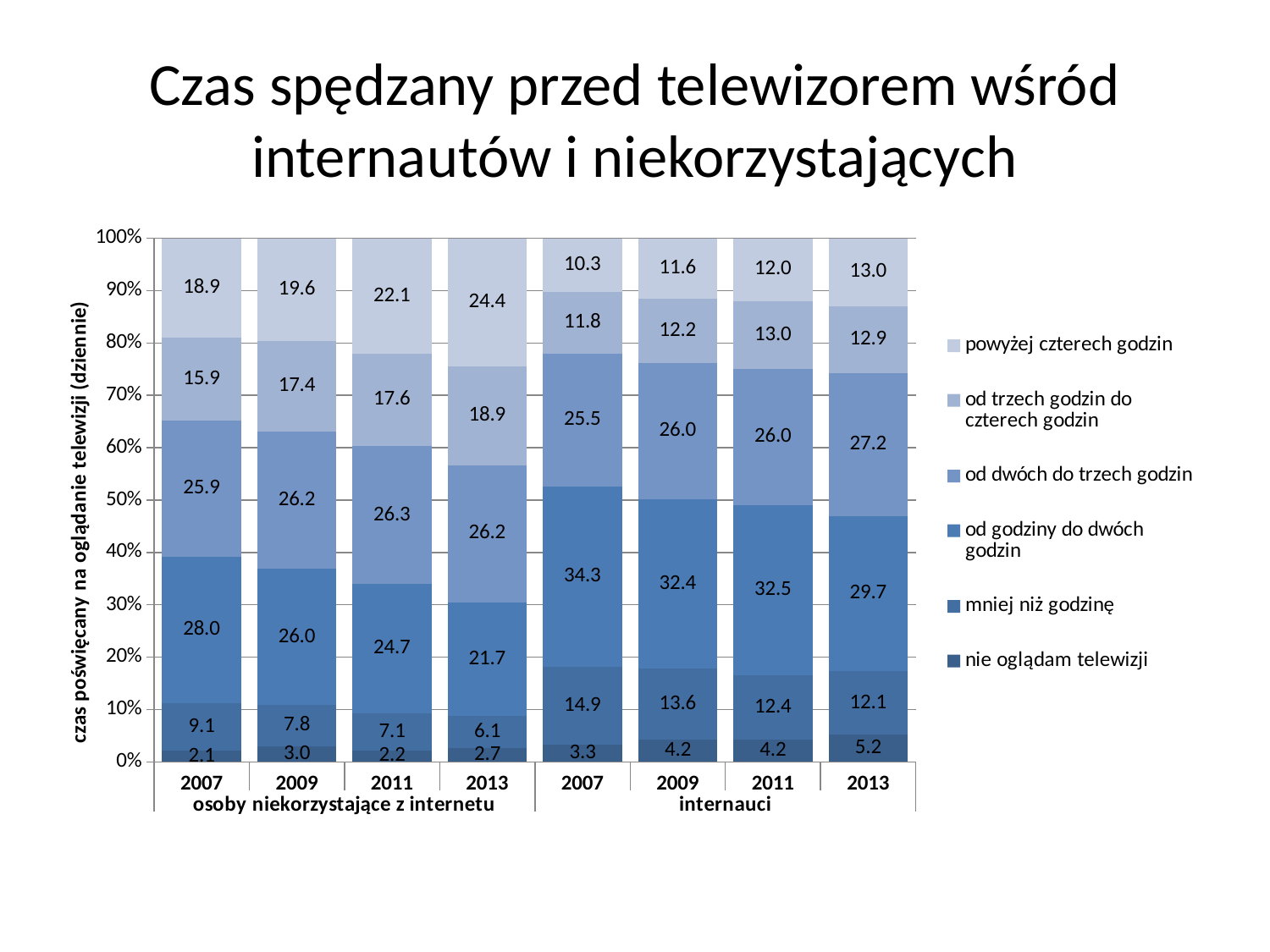

# Czas spędzany przed telewizorem wśród internautów i niekorzystających

### Chart

| Category | nie oglądam telewizji | mniej niż godzinę | od godziny do dwóch godzin | od dwóch do trzech godzin | od trzech godzin do czterech godzin | powyżej czterech godzin |
|---|---|---|---|---|---|---|
| 2007 | 2.142562834775443 | 9.064688916357643 | 28.018129377832715 | 25.91676967449526 | 15.931877489355857 | 18.92597170718308 |
| 2009 | 3.0305397172537685 | 7.763805358119191 | 26.025150355385456 | 26.212606420370225 | 17.35530734983988 | 19.612590799031477 |
| 2011 | 2.1866717152593713 | 7.080651268458917 | 24.725482771677395 | 26.27792502839833 | 17.635365391897007 | 22.093903824308974 |
| 2013 | 2.6687435098650054 | 6.105919003115265 | 21.723779854620975 | 26.15784008307373 | 18.920041536863966 | 24.413291796469366 |
| 2007 | 3.3002670736360167 | 14.89889355207936 | 34.31896222815719 | 25.467378863029378 | 11.75123998473865 | 10.263258298359405 |
| 2009 | 4.213694507148232 | 13.611738148984198 | 32.355154251316776 | 25.981941309255077 | 12.219714070729871 | 11.617757712565838 |
| 2011 | 4.195892575039495 | 12.35387045813586 | 32.48657187993681 | 25.958925750394947 | 13.048973143759873 | 11.955766192733018 |
| 2013 | 5.212040779393135 | 12.058876756952404 | 29.65554684201002 | 27.23050009048682 | 12.88532303794414 | 12.957712493213489 |